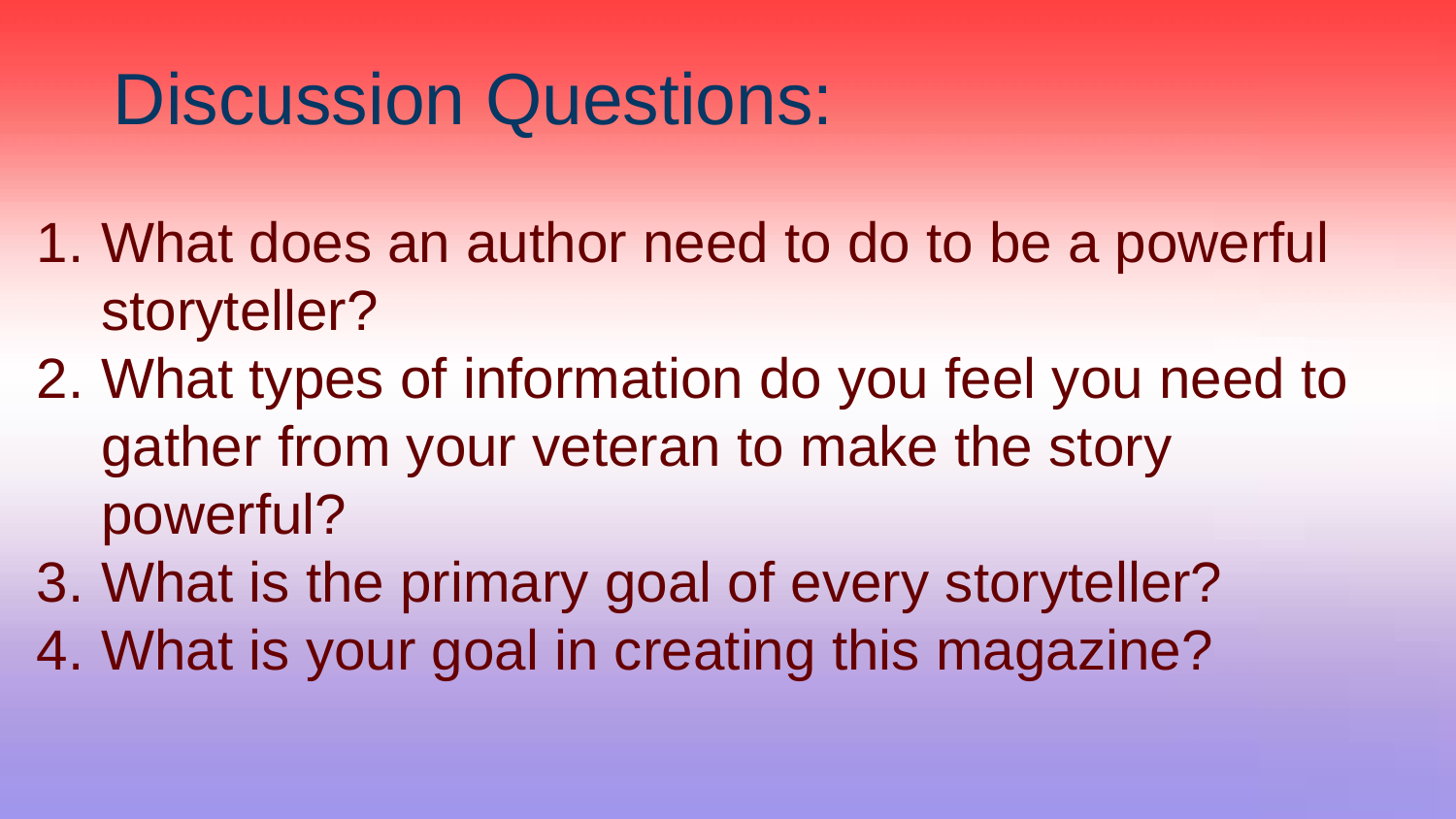

# Discussion Questions:
What does an author need to do to be a powerful storyteller?
What types of information do you feel you need to gather from your veteran to make the story powerful?
What is the primary goal of every storyteller?
What is your goal in creating this magazine?